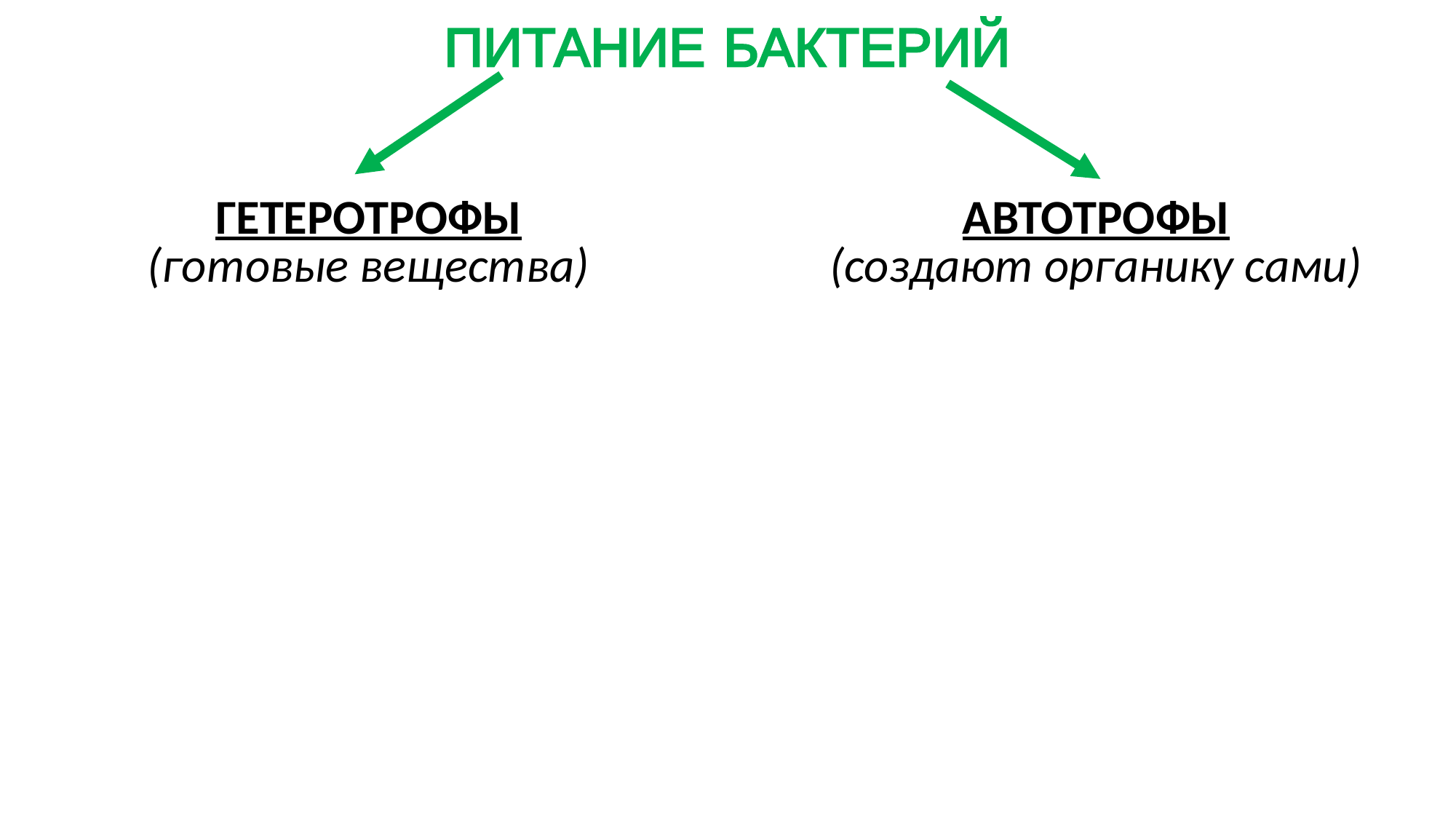

ПИТАНИЕ БАКТЕРИЙ
| ГЕТЕРОТРОФЫ (готовые вещества) | АВТОТРОФЫ (создают органику сами) |
| --- | --- |
|  |  |
|  |  |
|  |  |